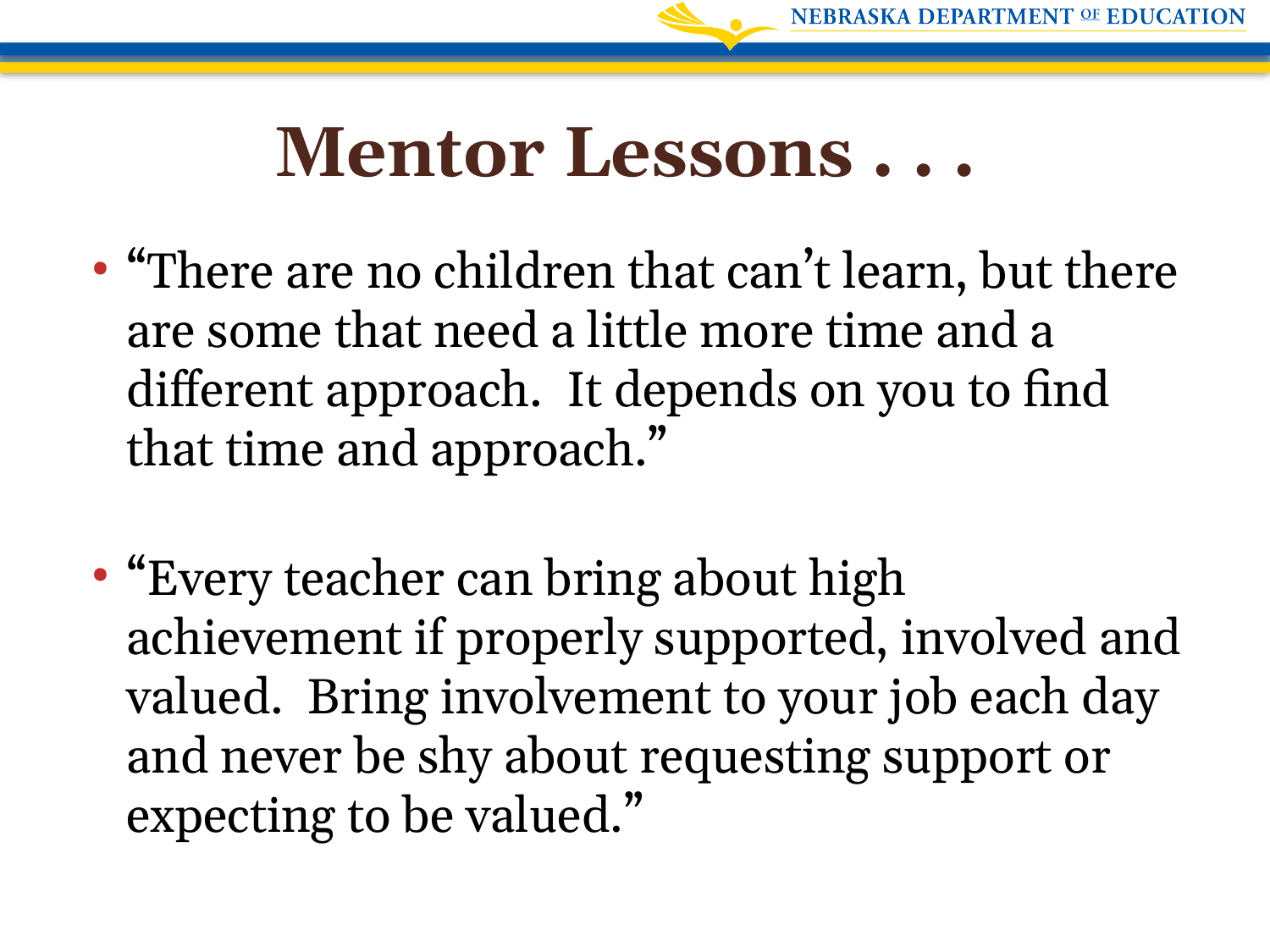

# Mentor Lessons . . .
“There are no children that can’t learn, but there are some that need a little more time and a different approach.  It depends on you to find that time and approach.”

“Every teacher can bring about high achievement if properly supported, involved and valued.  Bring involvement to your job each day and never be shy about requesting support or expecting to be valued.”